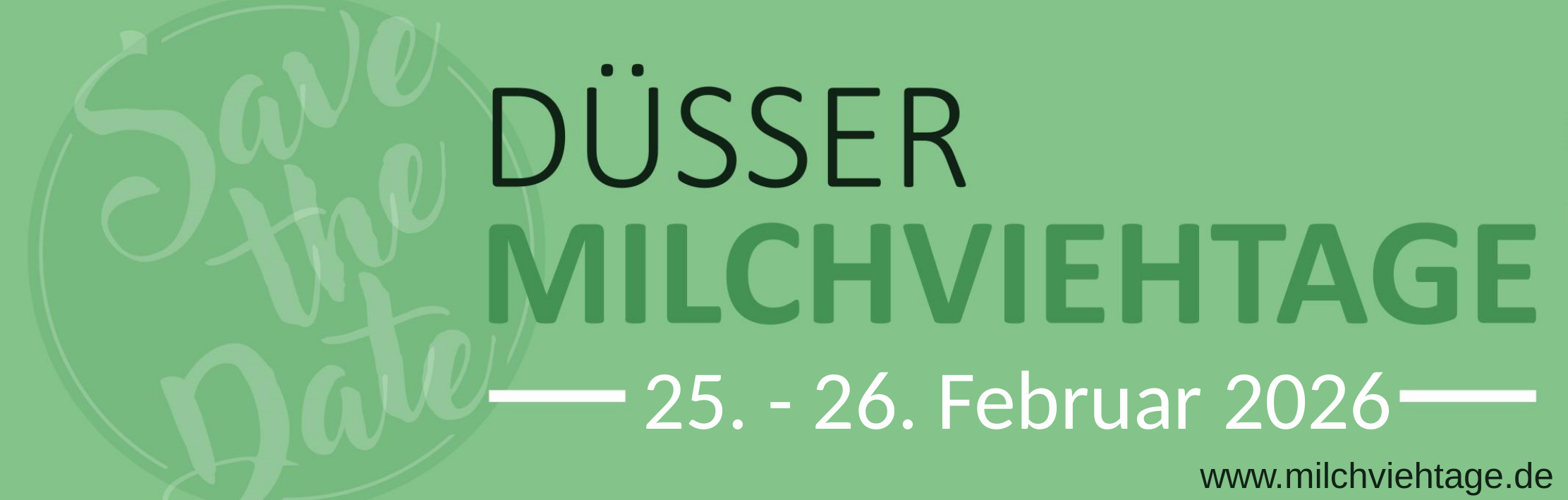

2020
25. - 26. Februar 2026
www.milchviehtage.de